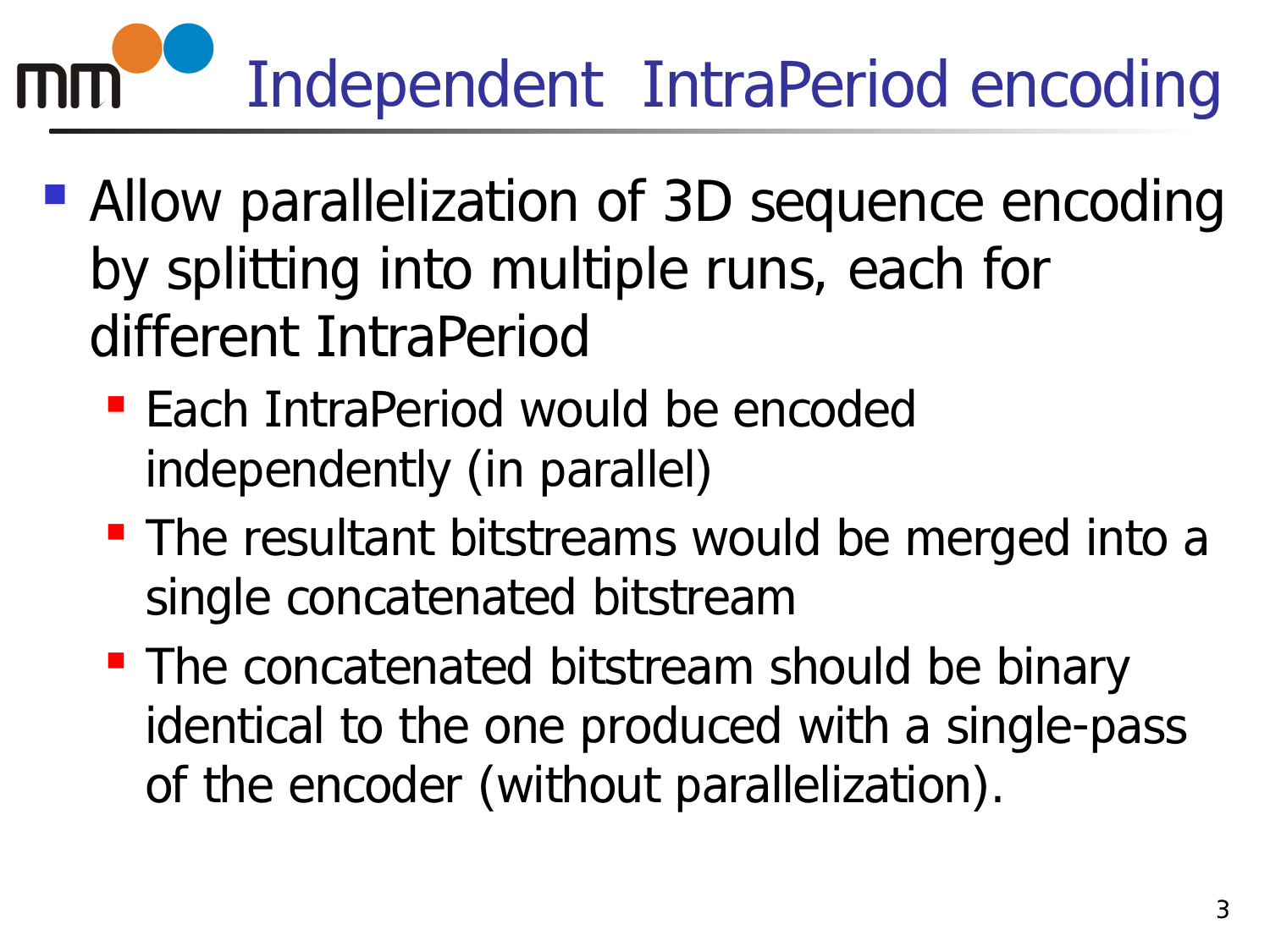

# Independent  IntraPeriod encoding
Allow parallelization of 3D sequence encoding by splitting into multiple runs, each for different IntraPeriod
Each IntraPeriod would be encoded independently (in parallel)
The resultant bitstreams would be merged into a single concatenated bitstream
The concatenated bitstream should be binary identical to the one produced with a single-pass of the encoder (without parallelization).
3